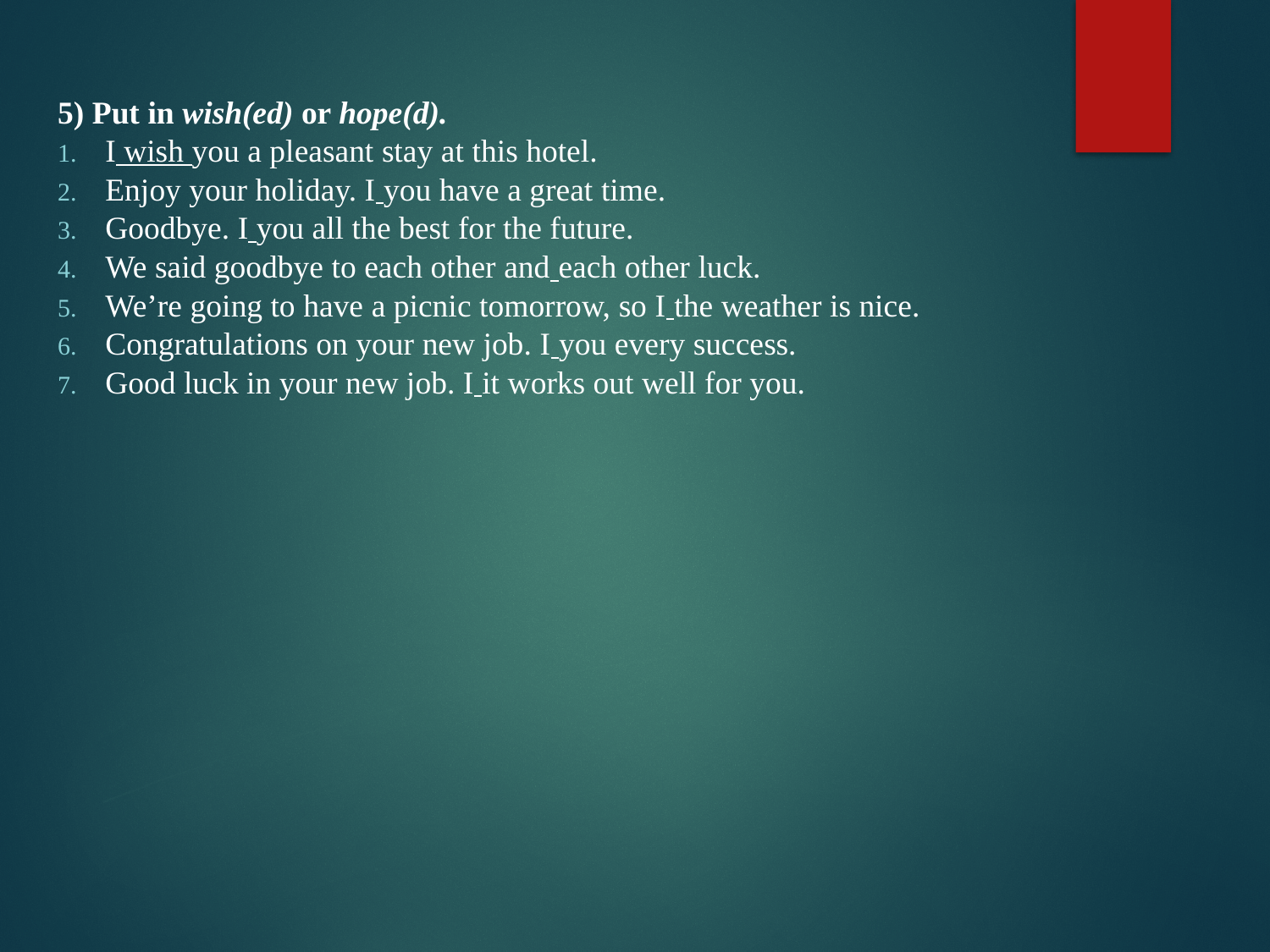

5) Put in wish(ed) or hope(d).
I wish you a pleasant stay at this hotel.
Enjoy your holiday. I you have a great time.
Goodbye. I you all the best for the future.
We said goodbye to each other and each other luck.
We’re going to have a picnic tomorrow, so I the weather is nice.
Congratulations on your new job. I you every success.
Good luck in your new job. I it works out well for you.